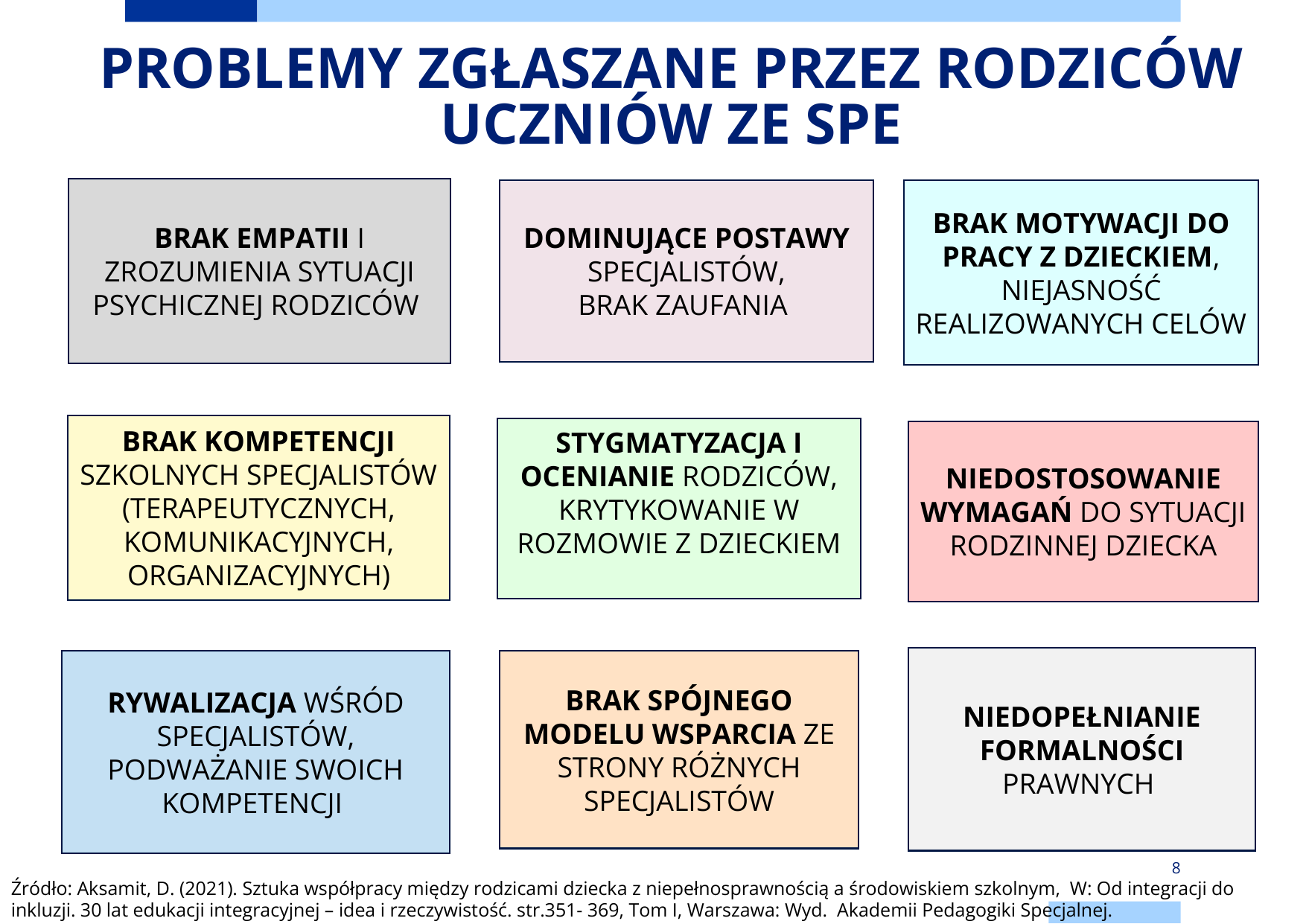

# PROBLEMY ZGŁASZANE PRZEZ RODZICÓW UCZNIÓW ZE SPE
BRAK EMPATII I ZROZUMIENIA SYTUACJI PSYCHICZNEJ RODZICÓW
DOMINUJĄCE POSTAWY SPECJALISTÓW,
BRAK ZAUFANIA
BRAK MOTYWACJI DO PRACY Z DZIECKIEM, NIEJASNOŚĆ REALIZOWANYCH CELÓW

Źródło: Aksamit, D. (2021). Sztuka współpracy między rodzicami dziecka z niepełnosprawnością a środowiskiem szkolnym,  W: Od integracji do inkluzji. 30 lat edukacji integracyjnej – idea i rzeczywistość. str.351- 369, Tom I, Warszawa: Wyd.  Akademii Pedagogiki Specjalnej.
BRAK KOMPETENCJI SZKOLNYCH SPECJALISTÓW
(TERAPEUTYCZNYCH, KOMUNIKACYJNYCH,
ORGANIZACYJNYCH)
STYGMATYZACJA I OCENIANIE RODZICÓW,
KRYTYKOWANIE W ROZMOWIE Z DZIECKIEM

NIEDOSTOSOWANIE WYMAGAŃ DO SYTUACJI RODZINNEJ DZIECKA
NIEDOPEŁNIANIE FORMALNOŚCI PRAWNYCH
RYWALIZACJA WŚRÓD SPECJALISTÓW,
PODWAŻANIE SWOICH KOMPETENCJI
BRAK SPÓJNEGO MODELU WSPARCIA ZE STRONY RÓŻNYCH SPECJALISTÓW
8